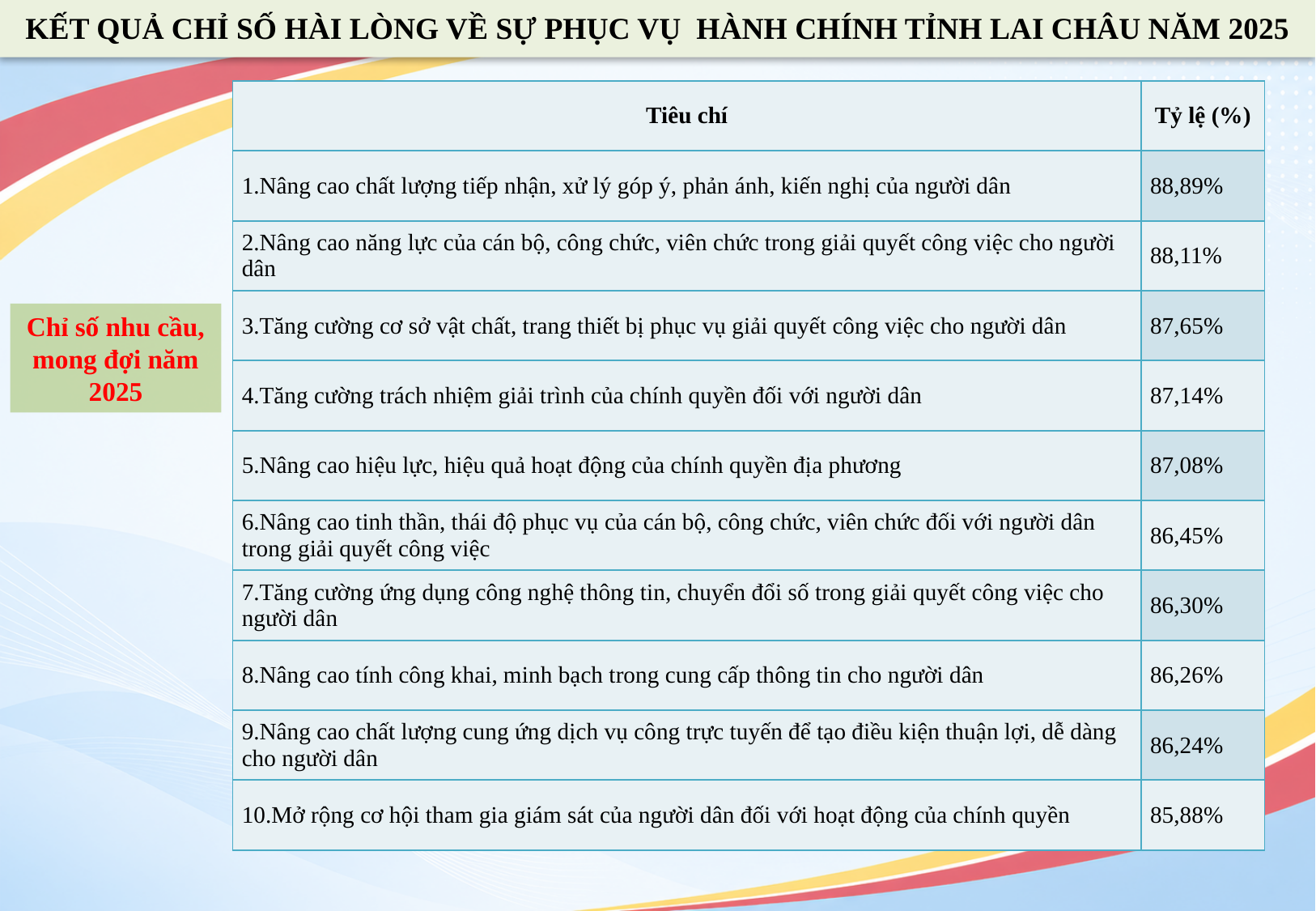

KẾT QUẢ CHỈ SỐ HÀI LÒNG VỀ SỰ PHỤC VỤ  HÀNH CHÍNH TỈNH LAI CHÂU NĂM 2025
| Tiêu chí | Tỷ lệ (%) |
| --- | --- |
| 1.Nâng cao chất lượng tiếp nhận, xử lý góp ý, phản ánh, kiến nghị của người dân | 88,89% |
| 2.Nâng cao năng lực của cán bộ, công chức, viên chức trong giải quyết công việc cho người dân | 88,11% |
| 3.Tăng cường cơ sở vật chất, trang thiết bị phục vụ giải quyết công việc cho người dân | 87,65% |
| 4.Tăng cường trách nhiệm giải trình của chính quyền đối với người dân | 87,14% |
| 5.Nâng cao hiệu lực, hiệu quả hoạt động của chính quyền địa phương | 87,08% |
| 6.Nâng cao tinh thần, thái độ phục vụ của cán bộ, công chức, viên chức đối với người dân trong giải quyết công việc | 86,45% |
| 7.Tăng cường ứng dụng công nghệ thông tin, chuyển đổi số trong giải quyết công việc cho người dân | 86,30% |
| 8.Nâng cao tính công khai, minh bạch trong cung cấp thông tin cho người dân | 86,26% |
| 9.Nâng cao chất lượng cung ứng dịch vụ công trực tuyến để tạo điều kiện thuận lợi, dễ dàng cho người dân | 86,24% |
| 10.Mở rộng cơ hội tham gia giám sát của người dân đối với hoạt động của chính quyền | 85,88% |
Chỉ số nhu cầu, mong đợi năm 2025